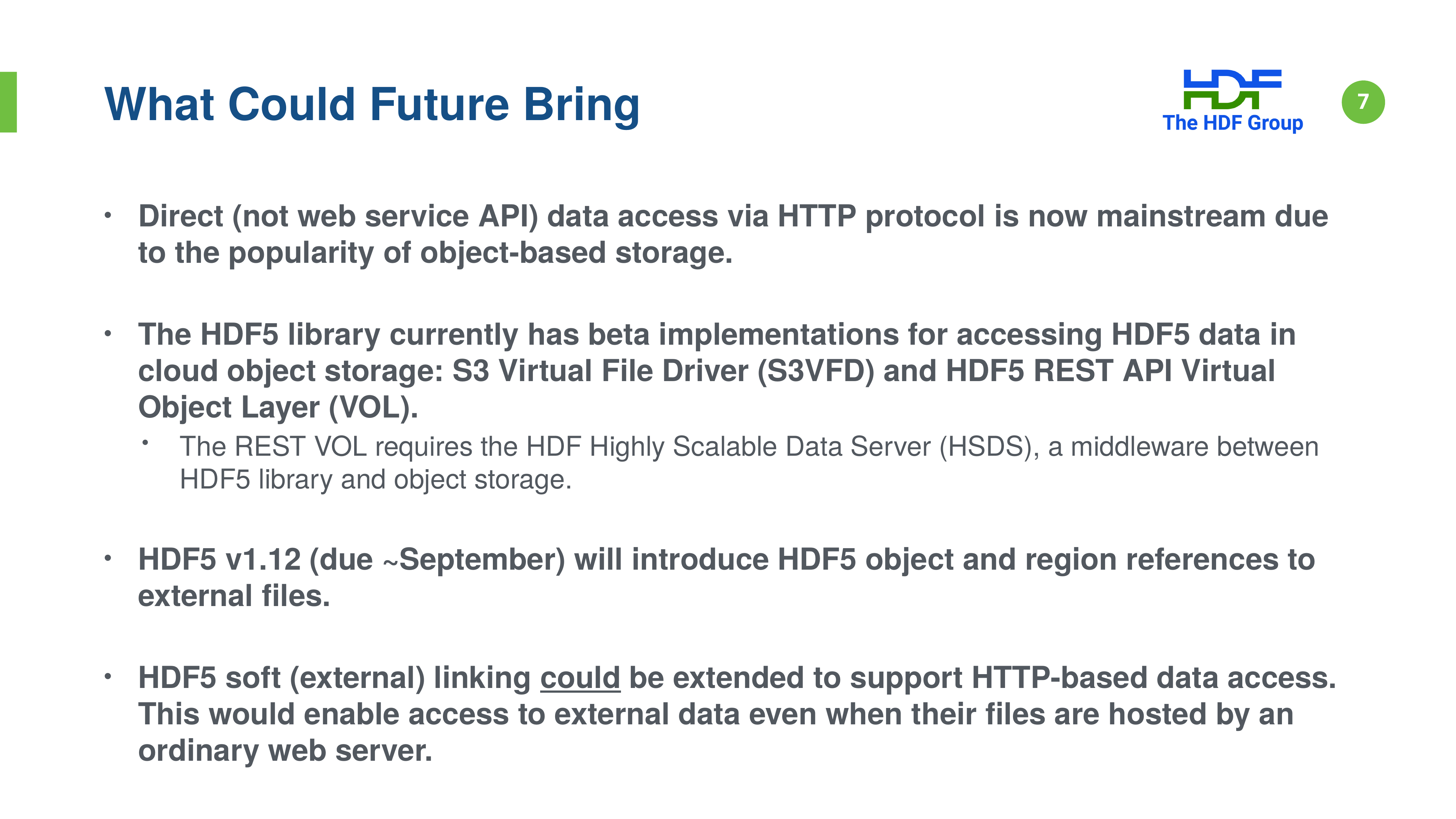

# What Could Future Bring
7
Direct (not web service API) data access via HTTP protocol is now mainstream due to the popularity of object-based storage.

The HDF5 library currently has beta implementations for accessing HDF5 data in cloud object storage: S3 Virtual File Driver (S3VFD) and HDF5 REST API Virtual Object Layer (VOL).
The REST VOL requires the HDF Highly Scalable Data Server (HSDS), a middleware between HDF5 library and object storage.

HDF5 v1.12 (due ~September) will introduce HDF5 object and region references to external files.

HDF5 soft (external) linking could be extended to support HTTP-based data access. This would enable access to external data even when their files are hosted by an ordinary web server.